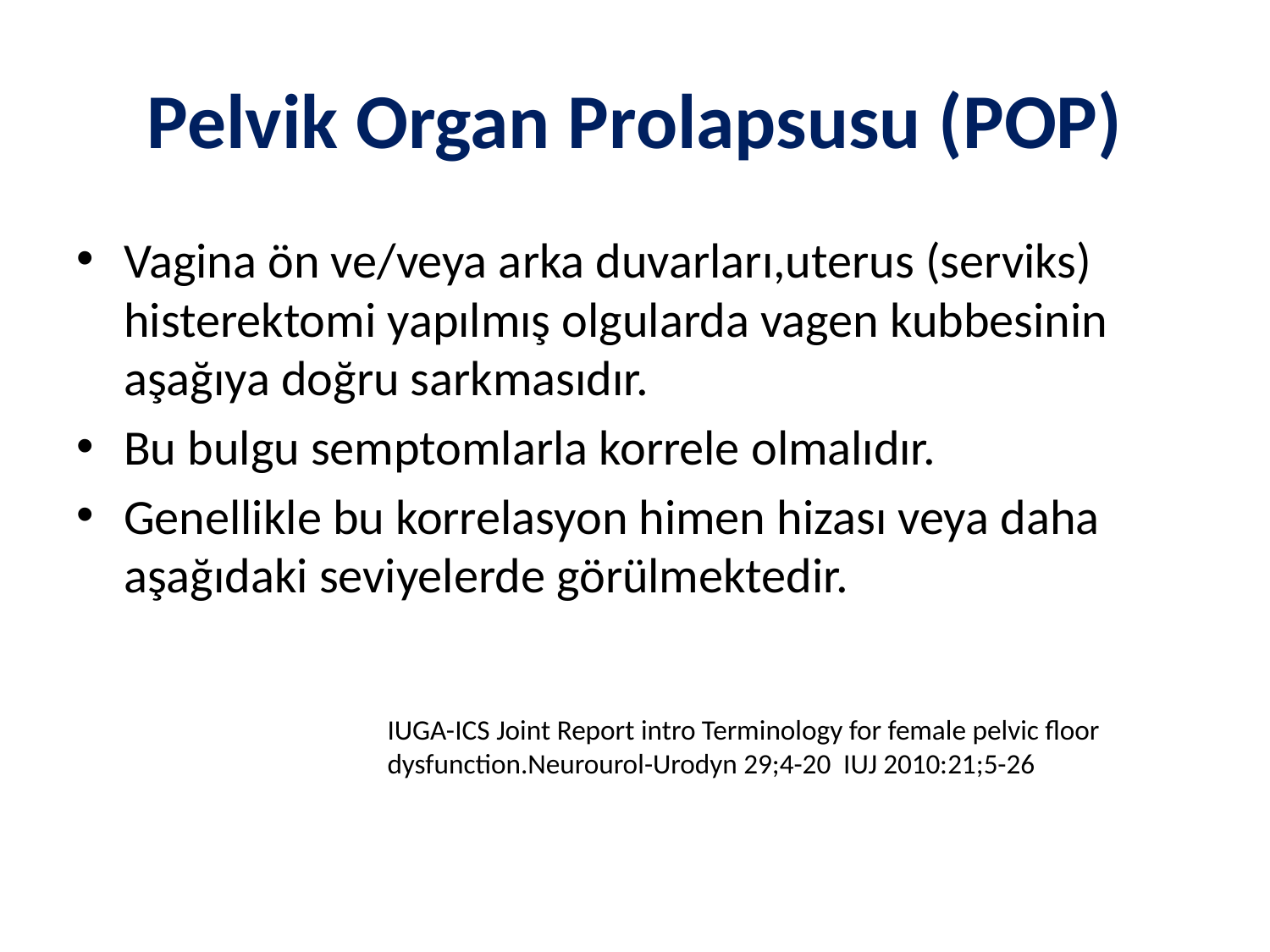

# Pelvik Organ Prolapsusu (POP)
Vagina ön ve/veya arka duvarları,uterus (serviks) histerektomi yapılmış olgularda vagen kubbesinin aşağıya doğru sarkmasıdır.
Bu bulgu semptomlarla korrele olmalıdır.
Genellikle bu korrelasyon himen hizası veya daha aşağıdaki seviyelerde görülmektedir.

IUGA-ICS Joint Report intro Terminology for female pelvic floor dysfunction.Neurourol-Urodyn 29;4-20  IUJ 2010:21;5-26